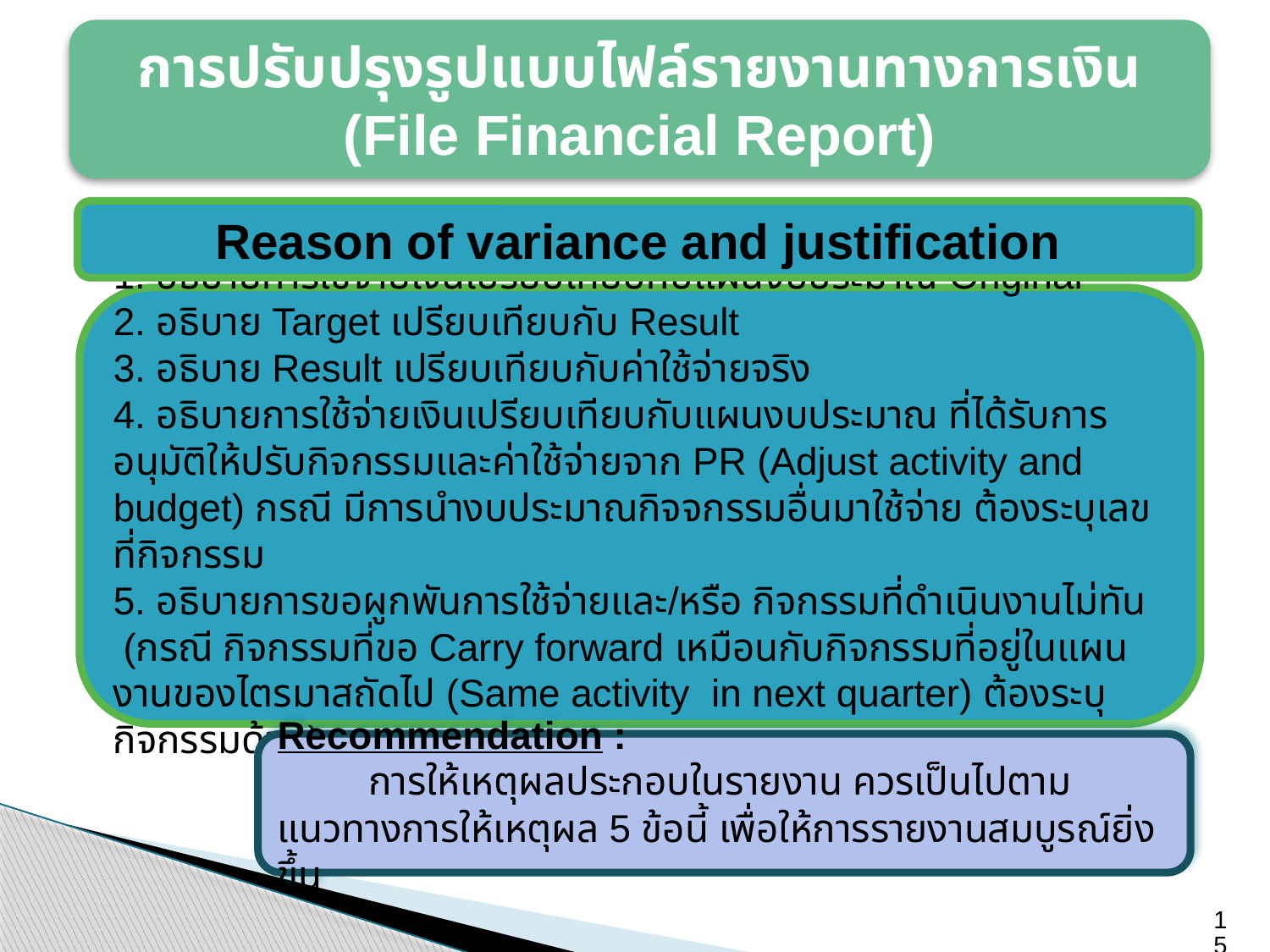

การปรับปรุงรูปแบบไฟล์รายงานทางการเงิน (File Financial Report)
Reason of variance and justification
1. อธิบายการใช้จ่ายเงินเปรียบเทียบกับแผนงบประมาณ Original
2. อธิบาย Target เปรียบเทียบกับ Result
3. อธิบาย Result เปรียบเทียบกับค่าใช้จ่ายจริง
4. อธิบายการใช้จ่ายเงินเปรียบเทียบกับแผนงบประมาณ ที่ได้รับการอนุมัติให้ปรับกิจกรรมและค่าใช้จ่ายจาก PR (Adjust activity and budget) กรณี มีการนำงบประมาณกิจจกรรมอื่นมาใช้จ่าย ต้องระบุเลขที่กิจกรรม
5. อธิบายการขอผูกพันการใช้จ่ายและ/หรือ กิจกรรมที่ดำเนินงานไม่ทัน (กรณี กิจกรรมที่ขอ Carry forward เหมือนกับกิจกรรมที่อยู่ในแผนงานของไตรมาสถัดไป (Same activity  in next quarter) ต้องระบุกิจกรรมด้วย)
Recommendation :
         การให้เหตุผลประกอบในรายงาน ควรเป็นไปตามแนวทางการให้เหตุผล 5 ข้อนี้ เพื่อให้การรายงานสมบูรณ์ยิ่งขึ้น
15